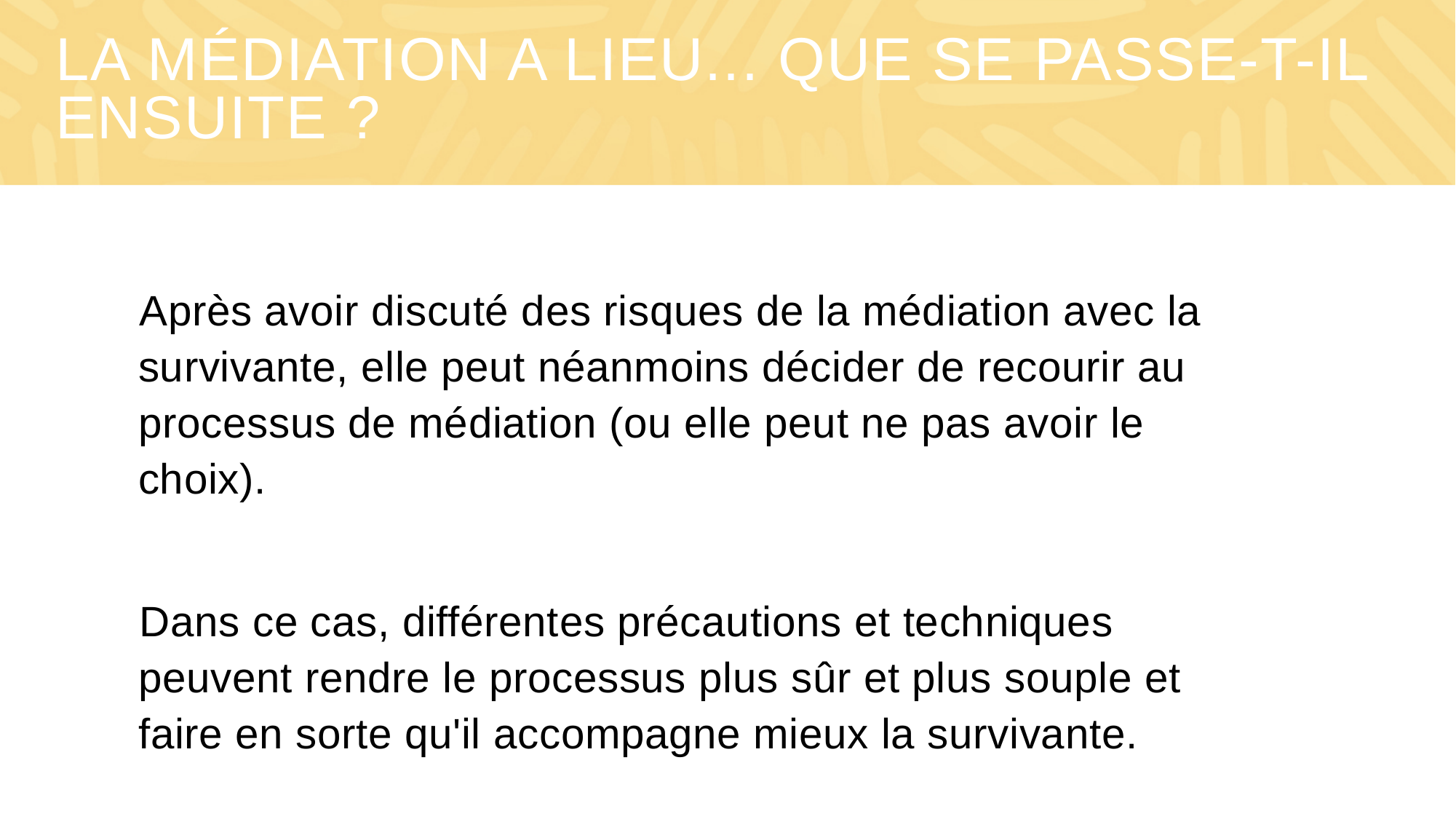

# La médiation a lieu... Que se passe-t-il ensuite ?
Après avoir discuté des risques de la médiation avec la survivante, elle peut néanmoins décider de recourir au processus de médiation (ou elle peut ne pas avoir le choix).

Dans ce cas, différentes précautions et techniques peuvent rendre le processus plus sûr et plus souple et faire en sorte qu'il accompagne mieux la survivante.